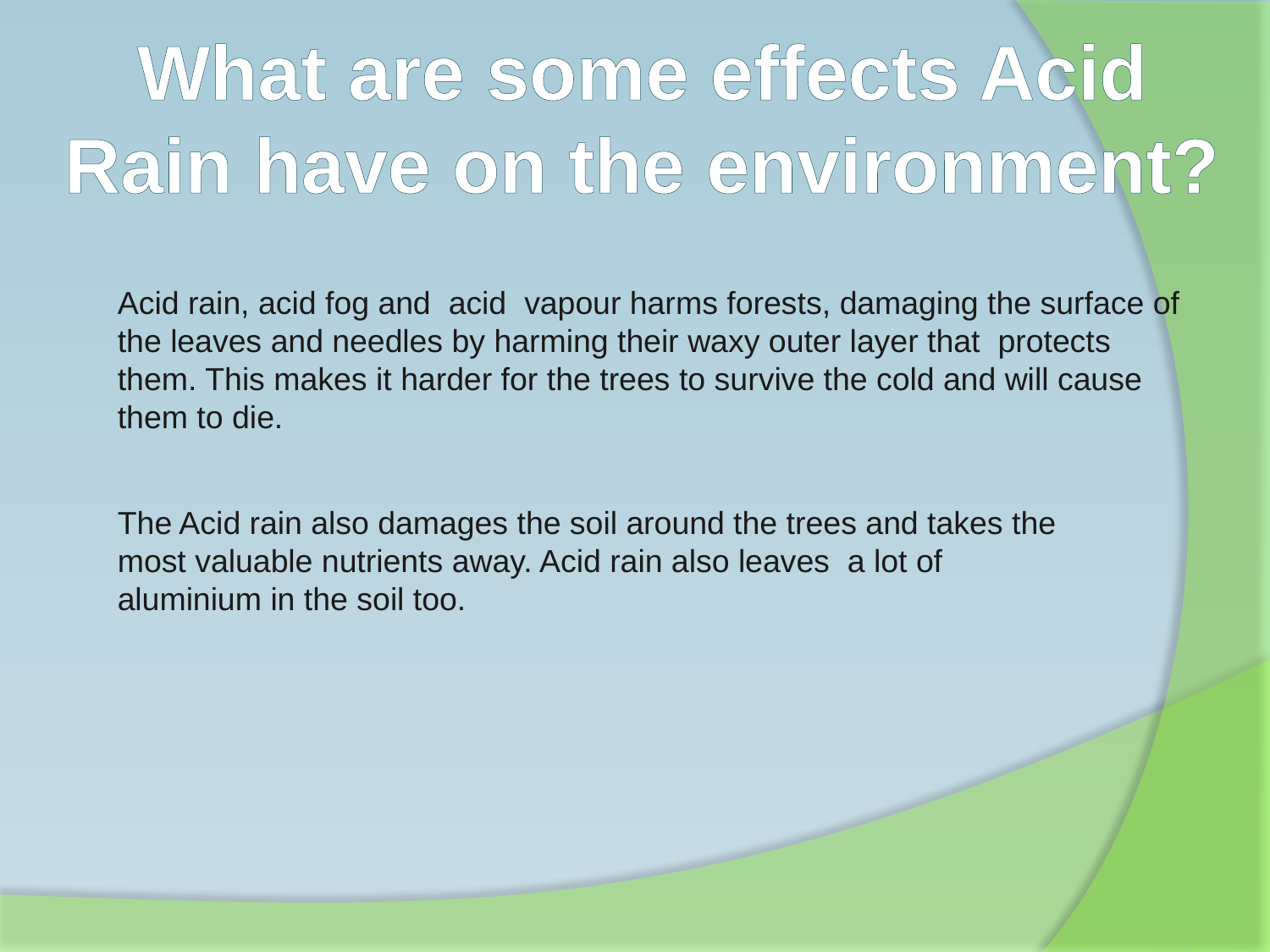

What are some effects Acid Rain have on the environment?
Acid rain, acid fog and  acid  vapour harms forests, damaging the surface of the leaves and needles by harming their waxy outer layer that  protects them. This makes it harder for the trees to survive the cold and will cause them to die.
The Acid rain also damages the soil around the trees and takes the most valuable nutrients away. Acid rain also leaves  a lot of aluminium in the soil too.